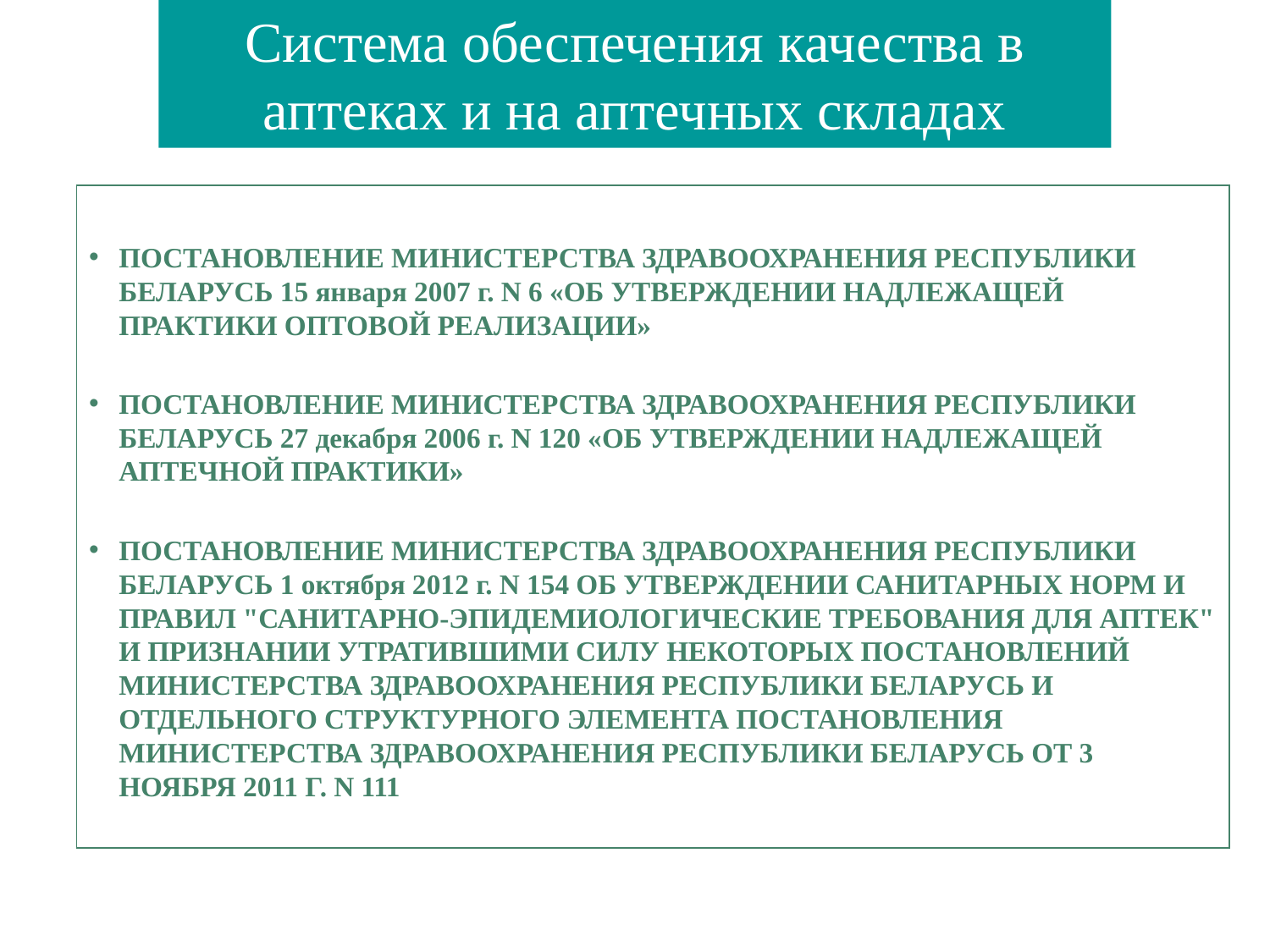

Система обеспечения качества в аптеках и на аптечных складах

ПОСТАНОВЛЕНИЕ МИНИСТЕРСТВА ЗДРАВООХРАНЕНИЯ РЕСПУБЛИКИ БЕЛАРУСЬ 15 января 2007 г. N 6 «ОБ УТВЕРЖДЕНИИ НАДЛЕЖАЩЕЙ ПРАКТИКИ ОПТОВОЙ РЕАЛИЗАЦИИ»

ПОСТАНОВЛЕНИЕ МИНИСТЕРСТВА ЗДРАВООХРАНЕНИЯ РЕСПУБЛИКИ БЕЛАРУСЬ 27 декабря 2006 г. N 120 «ОБ УТВЕРЖДЕНИИ НАДЛЕЖАЩЕЙ АПТЕЧНОЙ ПРАКТИКИ»

ПОСТАНОВЛЕНИЕ МИНИСТЕРСТВА ЗДРАВООХРАНЕНИЯ РЕСПУБЛИКИ БЕЛАРУСЬ 1 октября 2012 г. N 154 ОБ УТВЕРЖДЕНИИ САНИТАРНЫХ НОРМ И ПРАВИЛ "САНИТАРНО-ЭПИДЕМИОЛОГИЧЕСКИЕ ТРЕБОВАНИЯ ДЛЯ АПТЕК" И ПРИЗНАНИИ УТРАТИВШИМИ СИЛУ НЕКОТОРЫХ ПОСТАНОВЛЕНИЙ МИНИСТЕРСТВА ЗДРАВООХРАНЕНИЯ РЕСПУБЛИКИ БЕЛАРУСЬ И ОТДЕЛЬНОГО СТРУКТУРНОГО ЭЛЕМЕНТА ПОСТАНОВЛЕНИЯ МИНИСТЕРСТВА ЗДРАВООХРАНЕНИЯ РЕСПУБЛИКИ БЕЛАРУСЬ ОТ 3 НОЯБРЯ 2011 Г. N 111